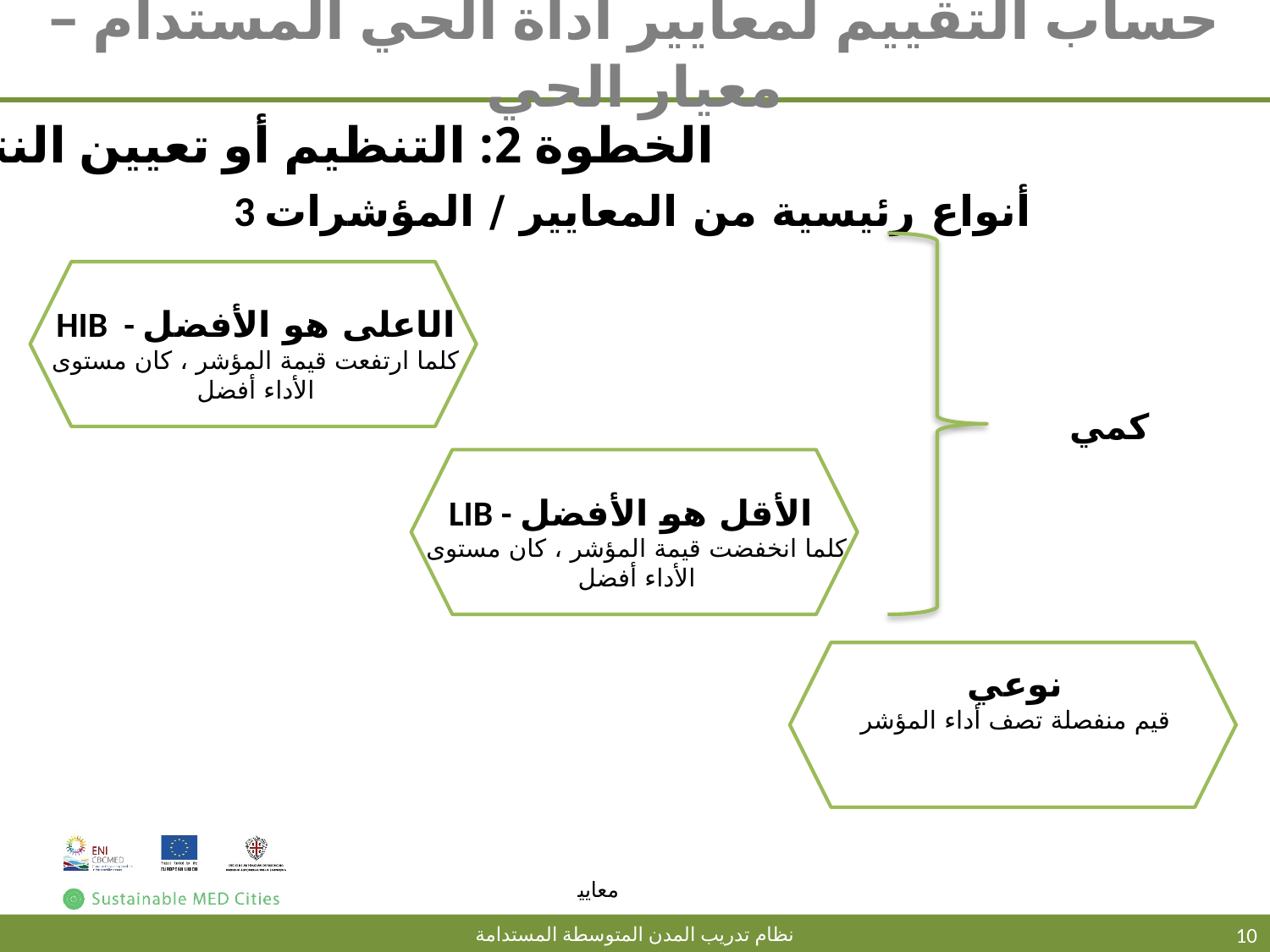

# حساب التقييم لمعايير أداة الحي المستدام – معيار الحي
الخطوة 2: التنظيم أو تعيين النتيجة
3 أنواع رئيسية من المعايير / المؤشرات

HIB  - الاعلى هو الأفضل
كلما ارتفعت قيمة المؤشر ، كان مستوى الأداء أفضل
كمي

LIB - الأقل هو الأفضل
كلما انخفضت قيمة المؤشر ، كان مستوى الأداء أفضل

نوعي
قيم منفصلة تصف أداء المؤشر

10